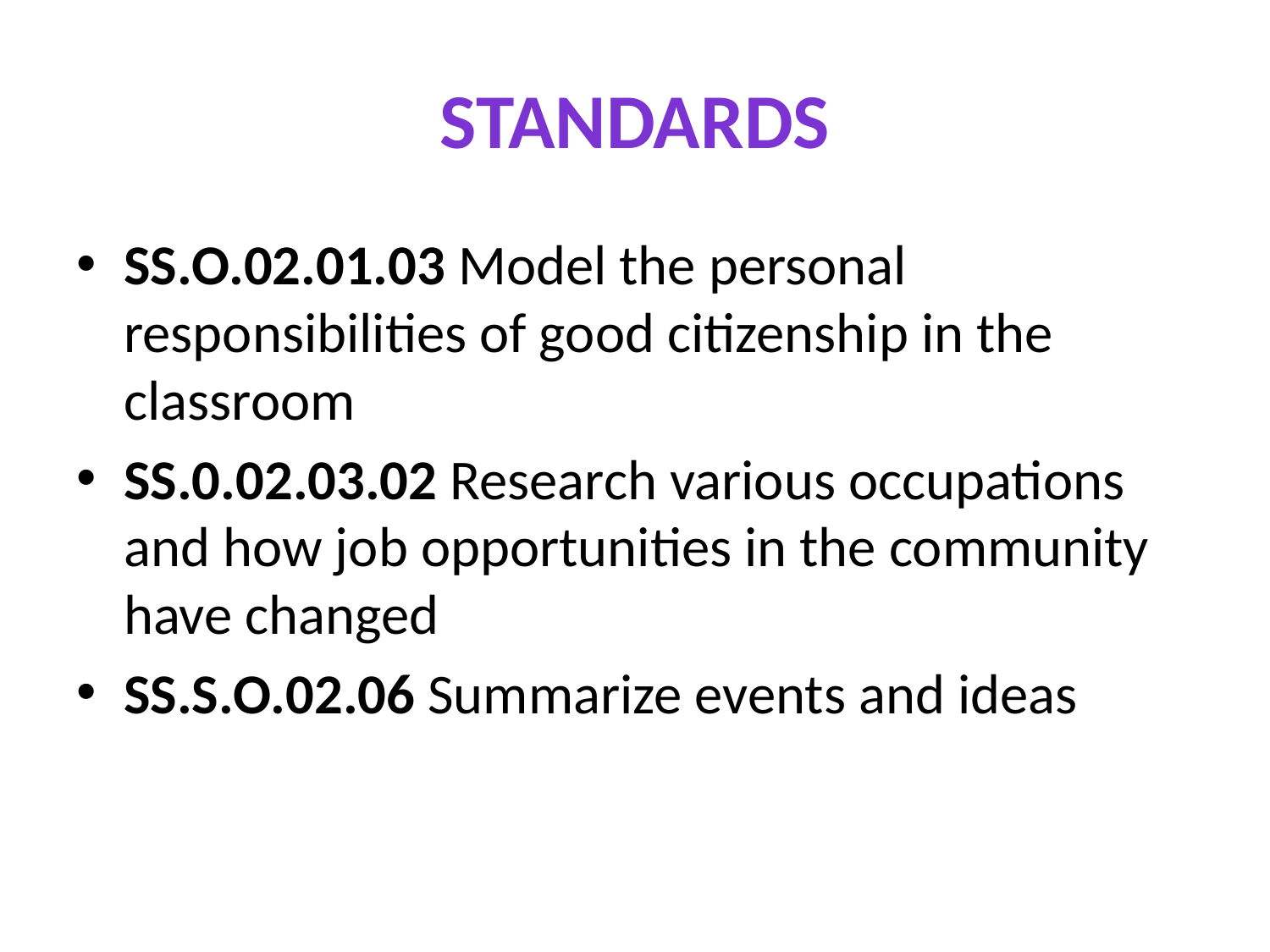

# STANDARDS
SS.O.02.01.03 Model the personal responsibilities of good citizenship in the classroom
SS.0.02.03.02 Research various occupations and how job opportunities in the community have changed
SS.S.O.02.06 Summarize events and ideas